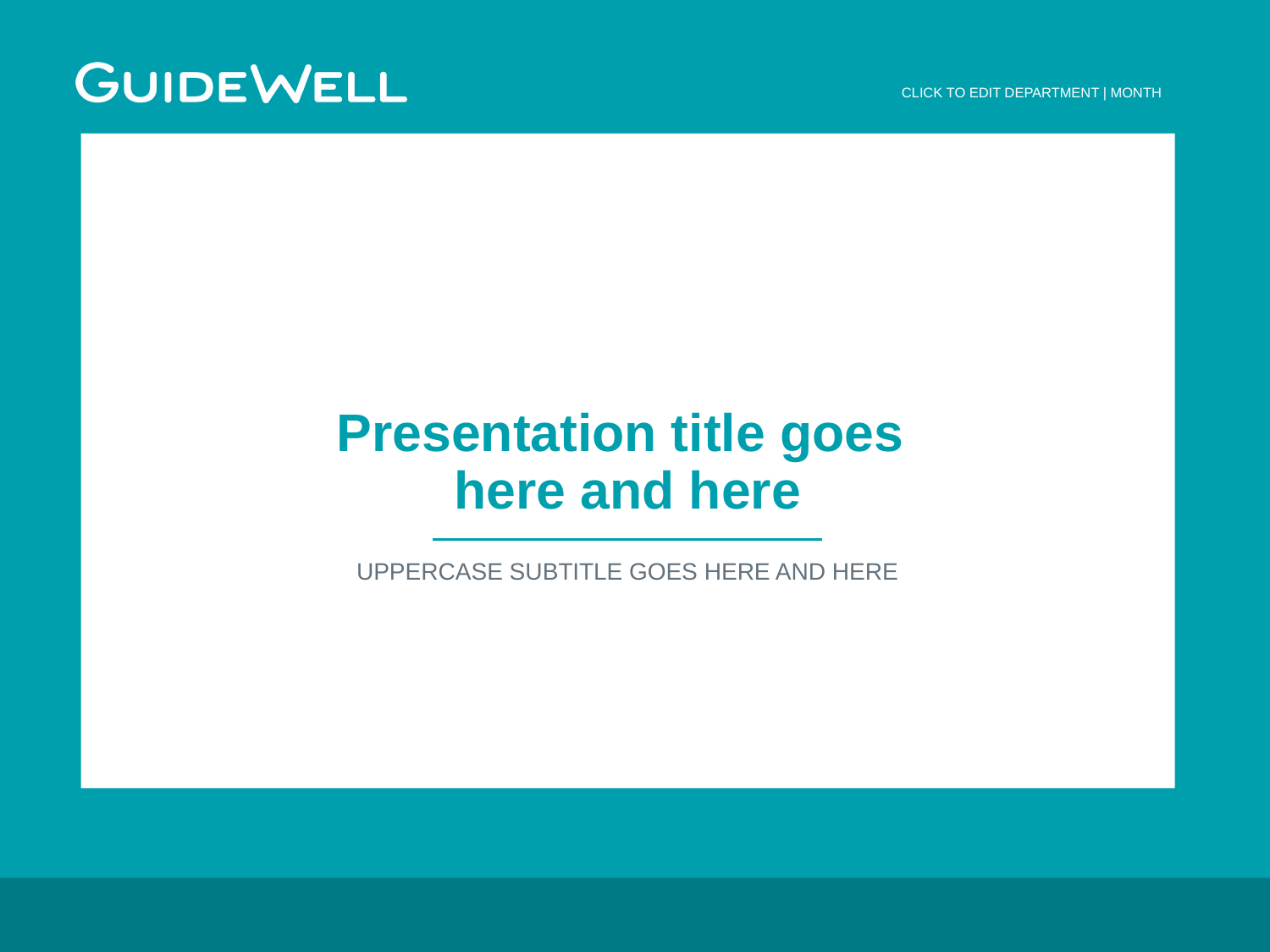

CLICK TO EDIT DEPARTMENT | MONTH
CLICK TO EDIT DEPARTMENT | MONTH
Presentation title goes
here and here
UPPERCASE SUBTITLE GOES HERE AND HERE